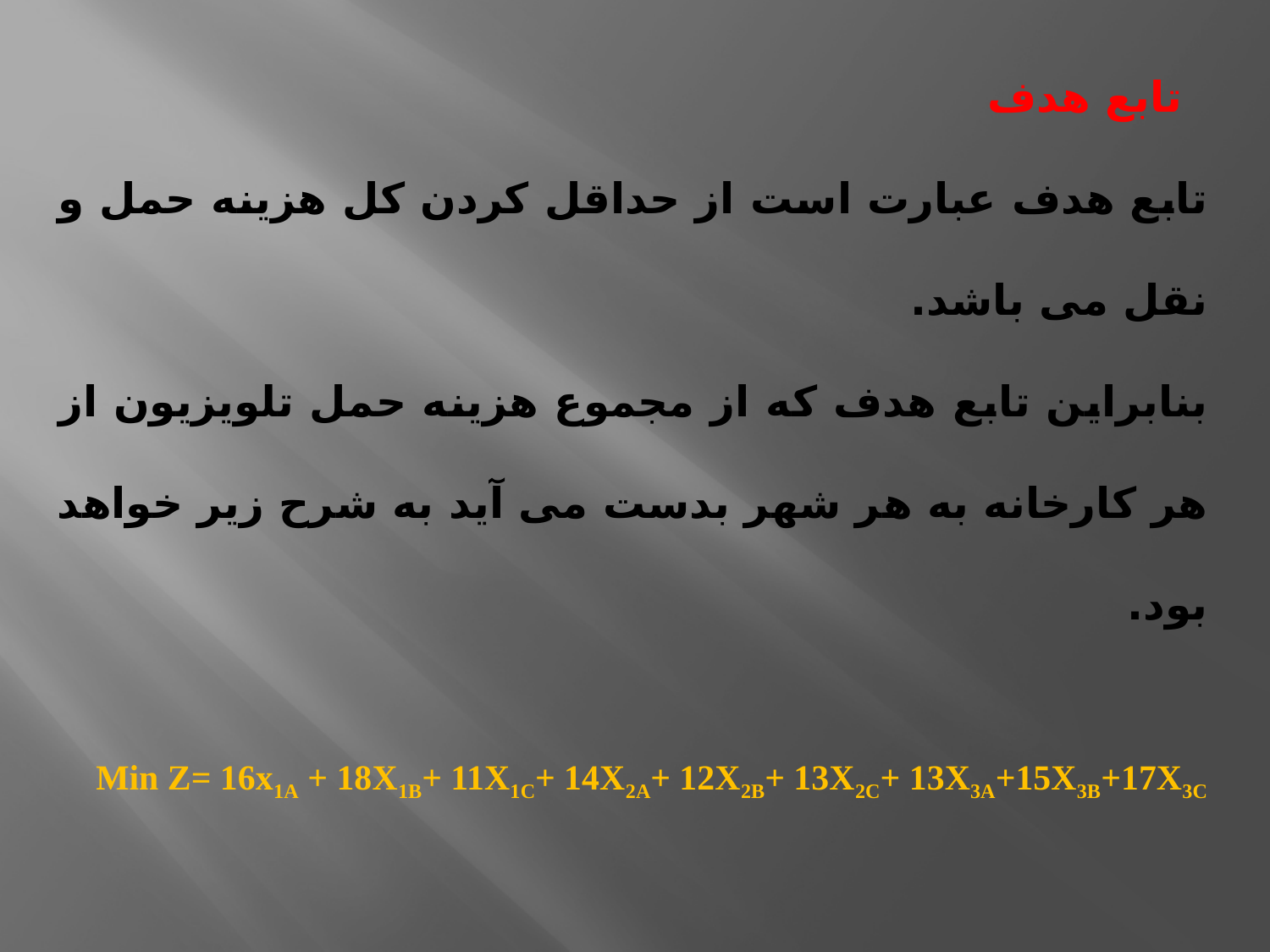

تابع هدف
تابع هدف عبارت است از حداقل کردن کل هزینه حمل و نقل می باشد.
بنابراین تابع هدف که از مجموع هزینه حمل تلویزیون از هر کارخانه به هر شهر بدست می آید به شرح زیر خواهد بود.

Min Z= 16x1A + 18X1B+ 11X1C+ 14X2A+ 12X2B+ 13X2C+ 13X3A+15X3B+17X3C